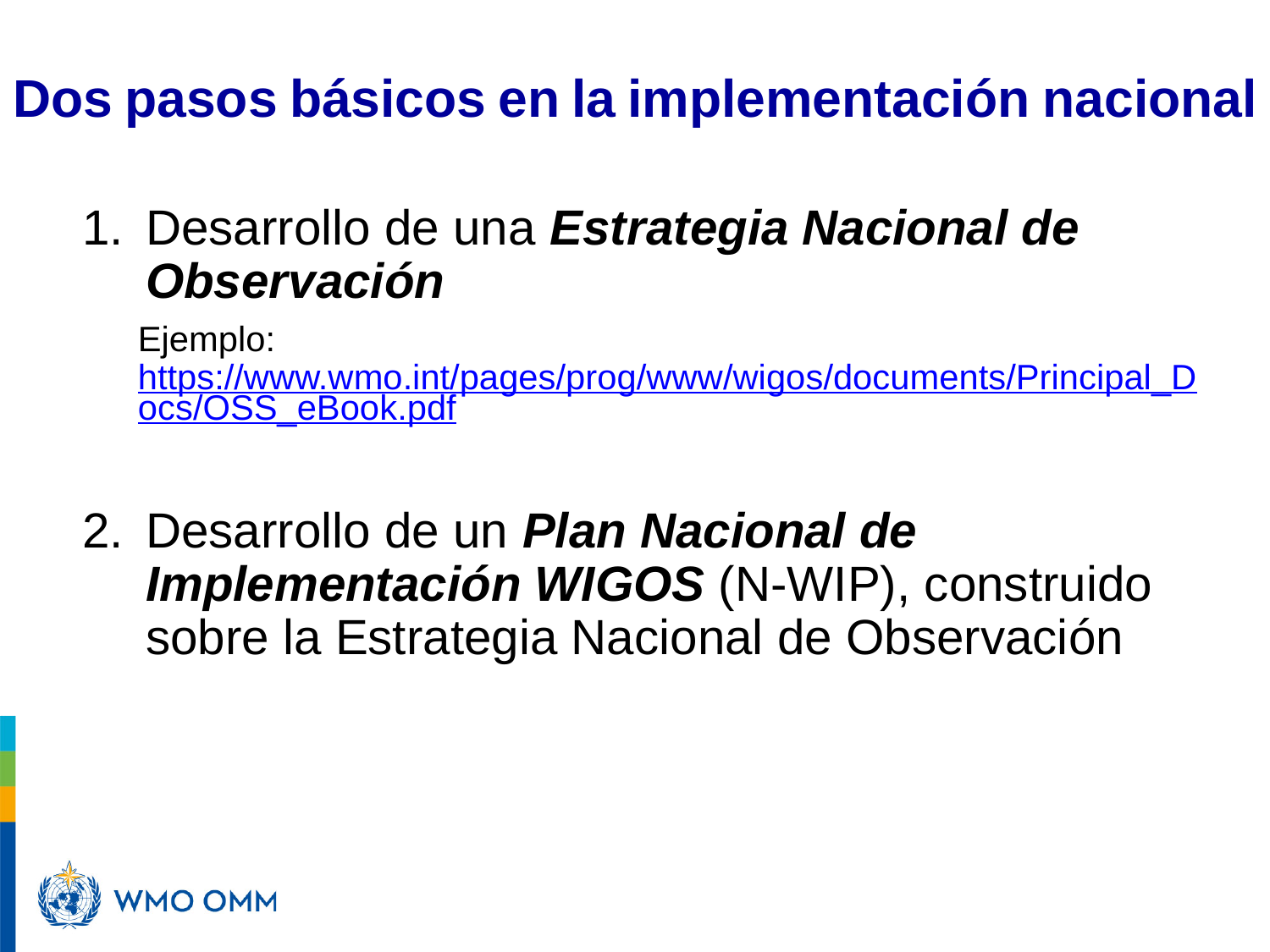

# Dos pasos básicos en la implementación nacional
Desarrollo de una Estrategia Nacional de Observación
Ejemplo: https://www.wmo.int/pages/prog/www/wigos/documents/Principal_Docs/OSS_eBook.pdf

Desarrollo de un Plan Nacional de Implementación WIGOS (N-WIP), construido sobre la Estrategia Nacional de Observación